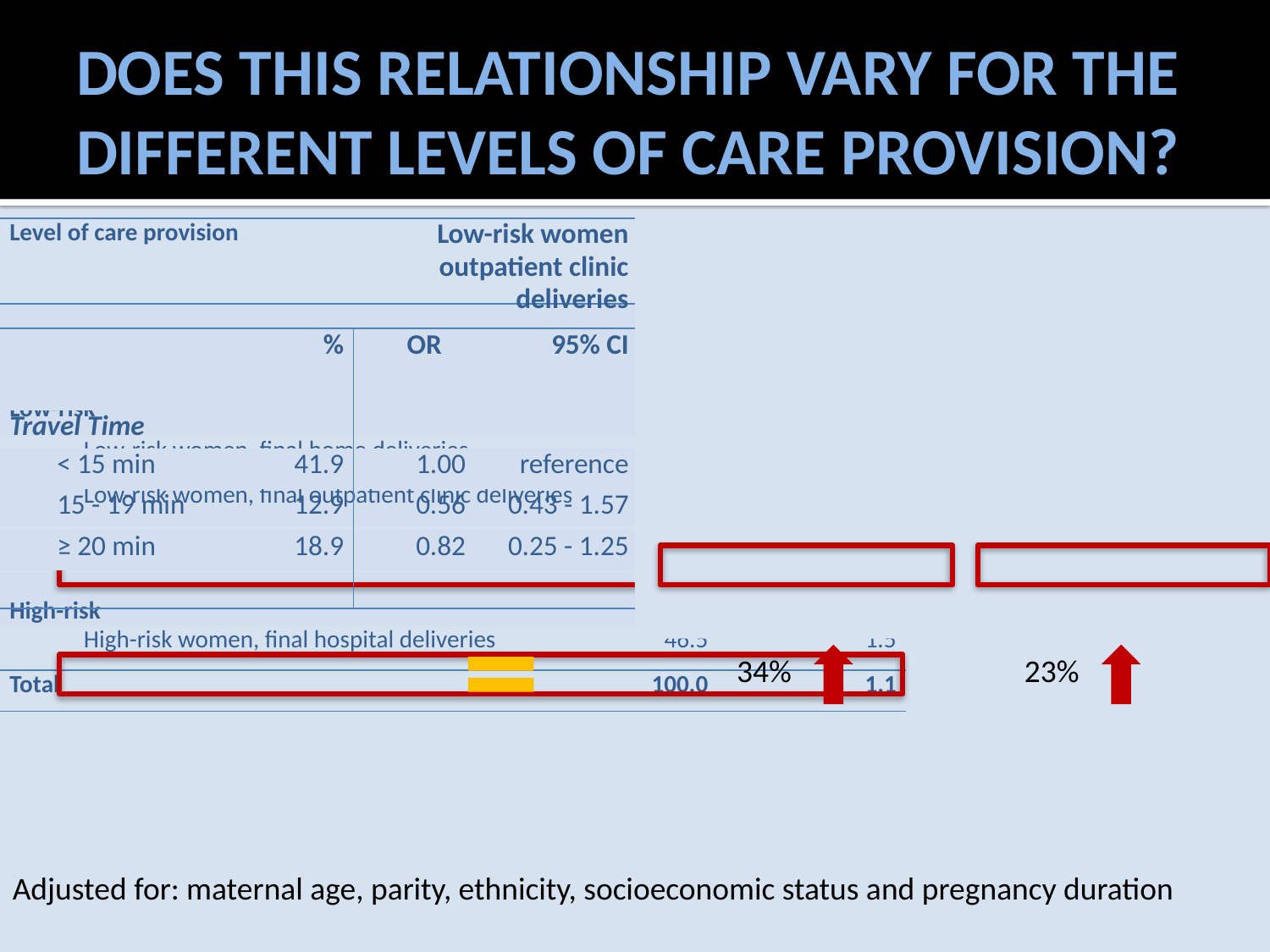

# Does this Relationship vary for the different Levels of Care provision?

| Level of care provision |  |  | Total births | Restricted perinatal mortality |
| --- | --- | --- | --- | --- |
|  |  |  | % | ‰ |
|  |  |  |  |  |
| Low-risk |  |  | 53.5 | 0.7 |
|  | Low-risk women, final home deliveries |  | 27.6 | 0.3 |
|  | Low-risk women, final outpatient clinic deliveries |  | 12.3 | 0.5 |
|  | Low-risk -> high-risk women, final hospital deliveries |  | 13.6 | 1.9 |
| High-risk |  |  | 46.5 | 1.5 |
|  | High-risk women, final hospital deliveries |  | 46.5 | 1.5 |
| Total |  |  | 100.0 | 1.1 |
|  |  |  |  |  | Low-risk women outpatient clinic deliveries |  |  | Low-risk -> high-risk women hospital deliveries |  |  | High-risk women hospital deliveries |  |  |
| --- | --- | --- | --- | --- | --- | --- | --- | --- | --- | --- | --- | --- | --- |
|  |  |  |  | % | OR |  | 95% CI | OR |  | 95% CI | OR |  | 95% CI |
|  |  |  |  |  |  |  |  |  |  |  |  |  |  |
| Travel Time |  |  |  |  |  |  |  |  |  |  |  |  |  |
|  | < 15 min |  | 41.9 |  | 1.00 | reference |  | 1.00 | reference |  | 1.00 | reference |  |
|  | 15 - 19 min |  | 12.9 |  | 0.56 | 0.43 - 1.57 |  | 0.96 | 0.68 - 1.36 |  | 1.03 | 0.84 - 1.27 |  |
|  | ≥ 20 min |  | 18.9 |  | 0.82 | 0.25 - 1.25 |  | 1.34 | 1.00 - 1.78 |  | 1.23 | 1.04 - 1.47 |  |
|  |  |  |  |  |  |  |  |  |  |  |  |  |  |

34%

23%

Adjusted for: maternal age, parity, ethnicity, socioeconomic status and pregnancy duration